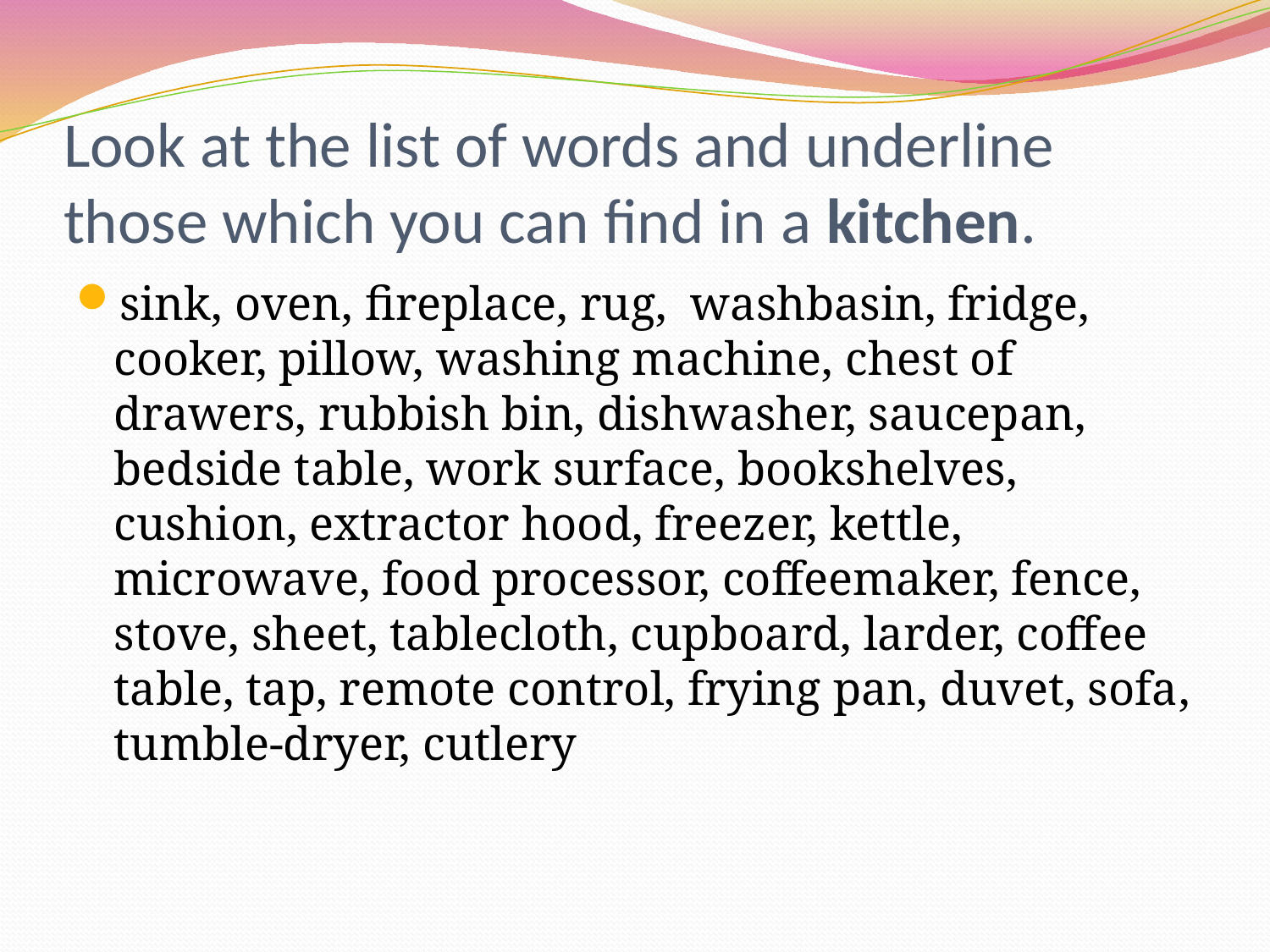

# Look at the list of words and underline those which you can find in a kitchen.
sink, oven, fireplace, rug,  washbasin, fridge, cooker, pillow, washing machine, chest of drawers, rubbish bin, dishwasher, saucepan, bedside table, work surface, bookshelves, cushion, extractor hood, freezer, kettle, microwave, food processor, coffeemaker, fence, stove, sheet, tablecloth, cupboard, larder, coffee table, tap, remote control, frying pan, duvet, sofa, tumble-dryer, cutlery